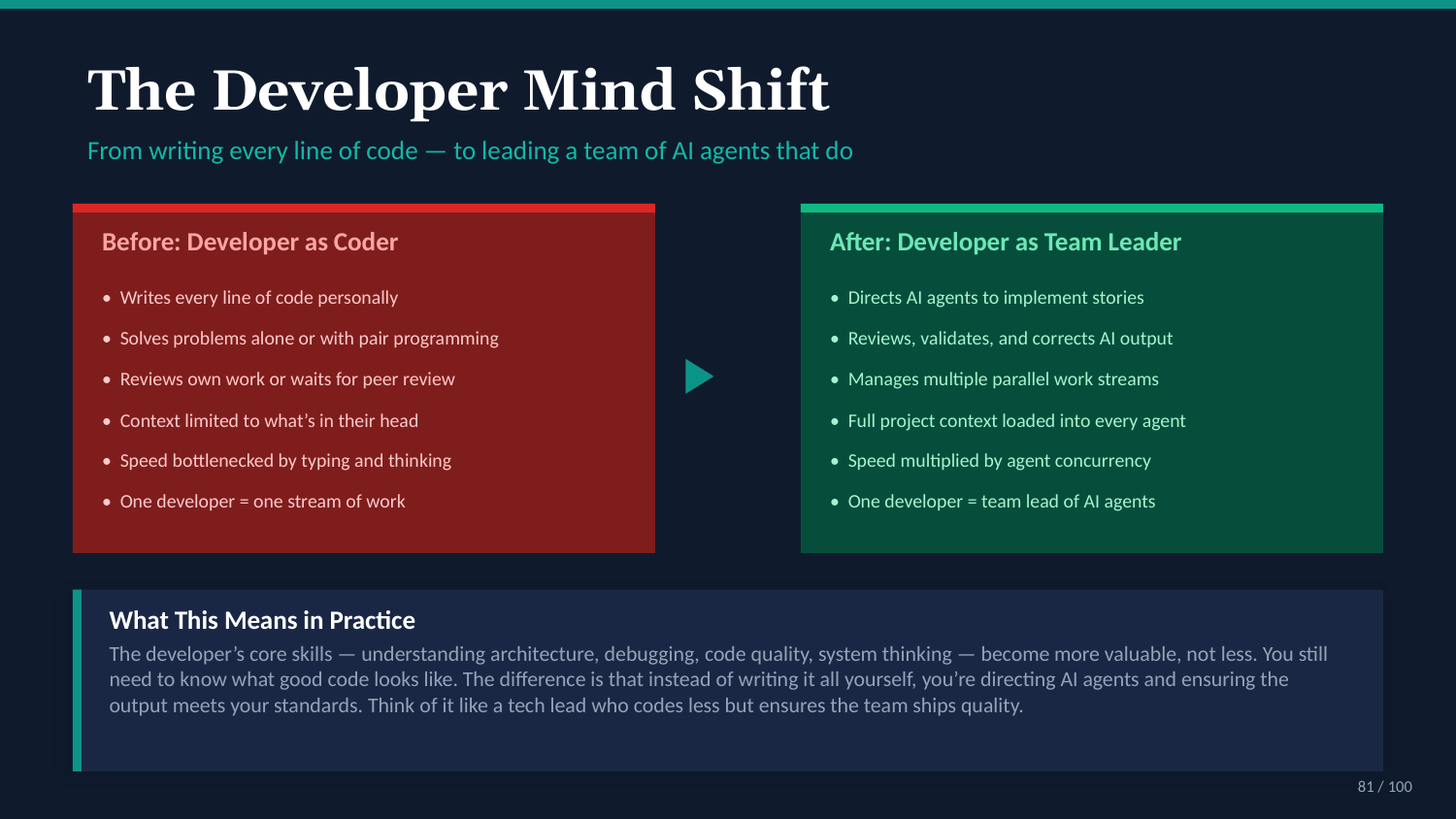

The Developer Mind Shift
From writing every line of code — to leading a team of AI agents that do

Before: Developer as Coder
After: Developer as Team Leader
•  Writes every line of code personally
•  Directs AI agents to implement stories
•  Solves problems alone or with pair programming
•  Reviews, validates, and corrects AI output
▶
•  Reviews own work or waits for peer review
•  Manages multiple parallel work streams
•  Context limited to what’s in their head
•  Full project context loaded into every agent
•  Speed bottlenecked by typing and thinking
•  Speed multiplied by agent concurrency
•  One developer = one stream of work
•  One developer = team lead of AI agents

What This Means in Practice
The developer’s core skills — understanding architecture, debugging, code quality, system thinking — become more valuable, not less. You still need to know what good code looks like. The difference is that instead of writing it all yourself, you’re directing AI agents and ensuring the output meets your standards. Think of it like a tech lead who codes less but ensures the team ships quality.
81 / 100